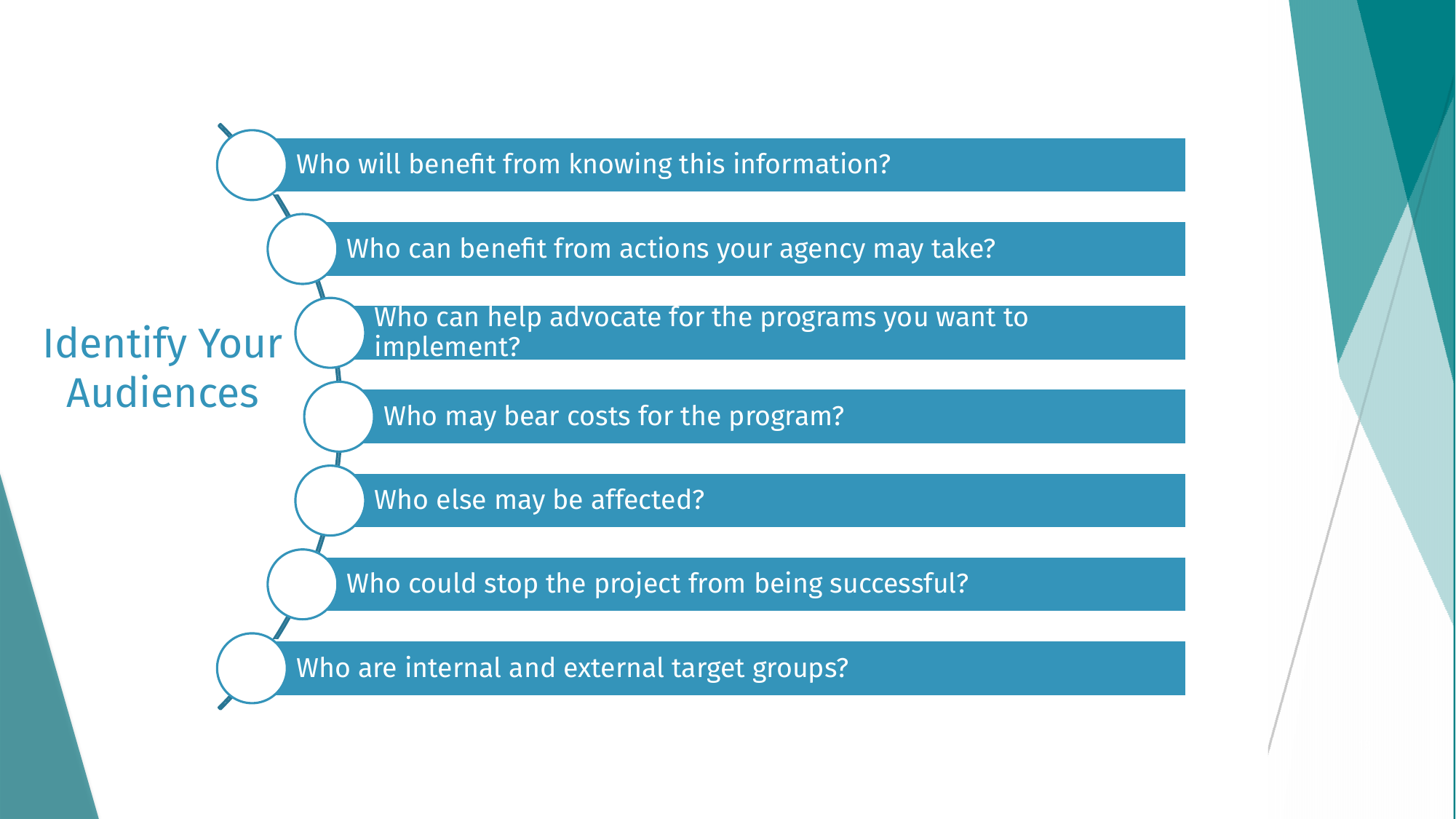

Who will benefit from knowing this information?
Who can benefit from actions your agency may take?
Who can help advocate for the programs you want to implement?
Who may bear costs for the program?
Who else may be affected?
Who could stop the project from being successful?
Who are internal and external target groups?
# Identify Your Audiences
18